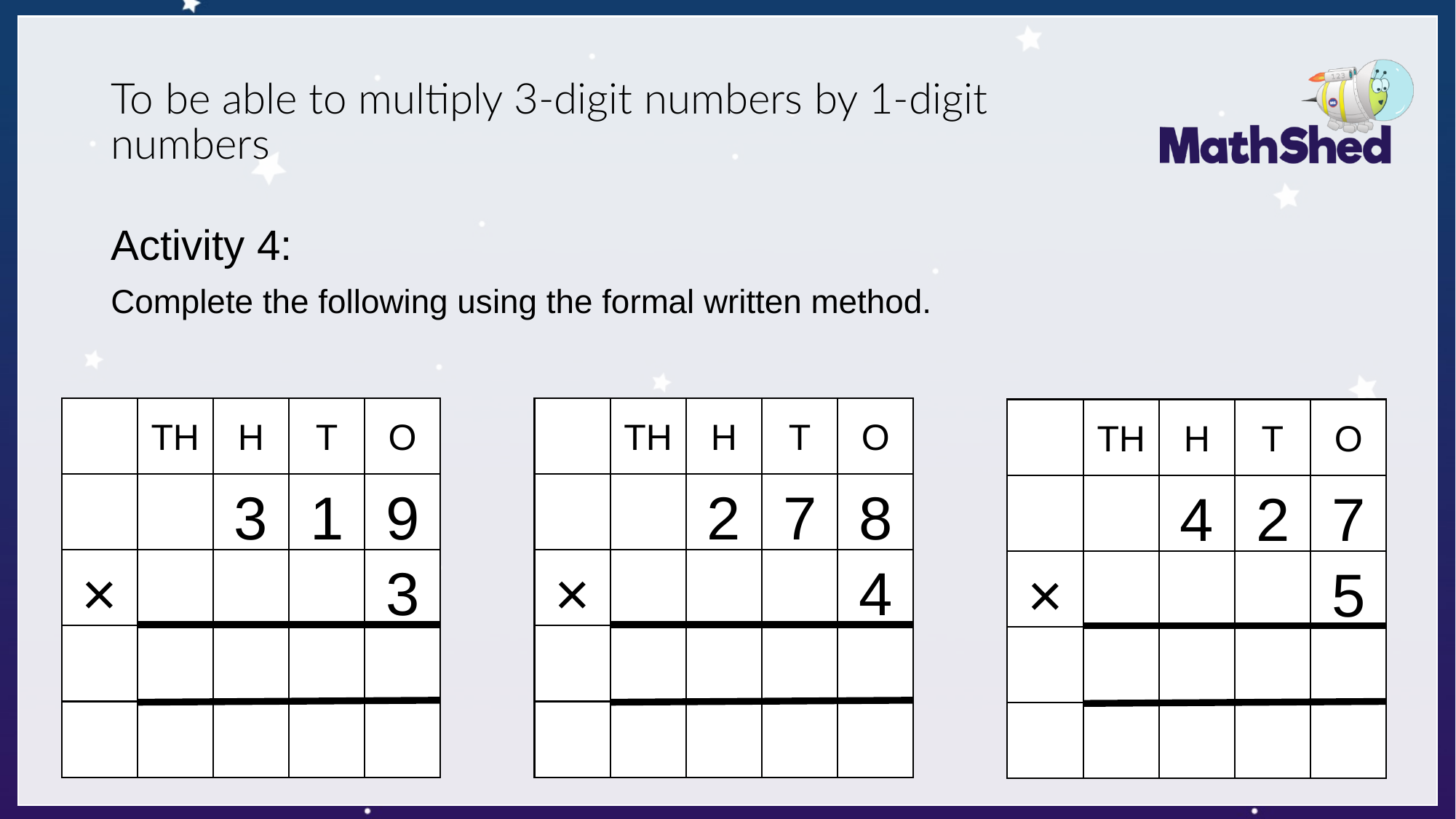

# To be able to multiply 3-digit numbers by 1-digit numbers
Activity 4:
Complete the following using the formal written method.

TH
H
T
O

TH
H
T
O

TH
H
T
O

3
1
9

2
7
8

4
2
7
×

3
×

4
×

5

9
5
7

1
0
1
2

2
1
3
5

2

2
3

1
3